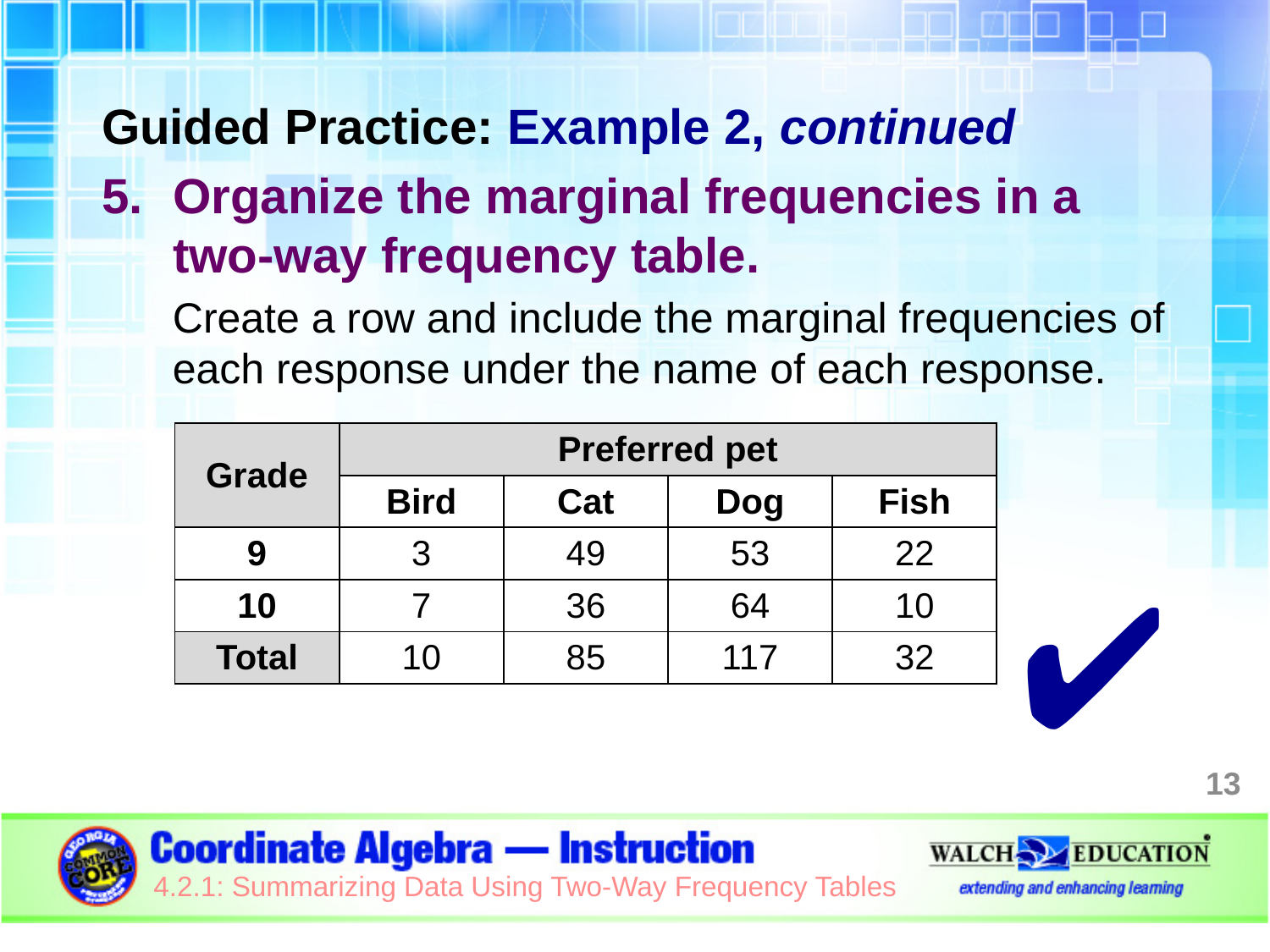

Guided Practice: Example 2, continued
Organize the marginal frequencies in a two-way frequency table.
Create a row and include the marginal frequencies of each response under the name of each response.

| Grade | Preferred pet |  |  |  |
| --- | --- | --- | --- | --- |
|  | Bird | Cat | Dog | Fish |
| 9 | 3 | 49 | 53 | 22 |
| 10 | 7 | 36 | 64 | 10 |
| Total | 10 | 85 | 117 | 32 |
✔
13
4.2.1: Summarizing Data Using Two-Way Frequency Tables